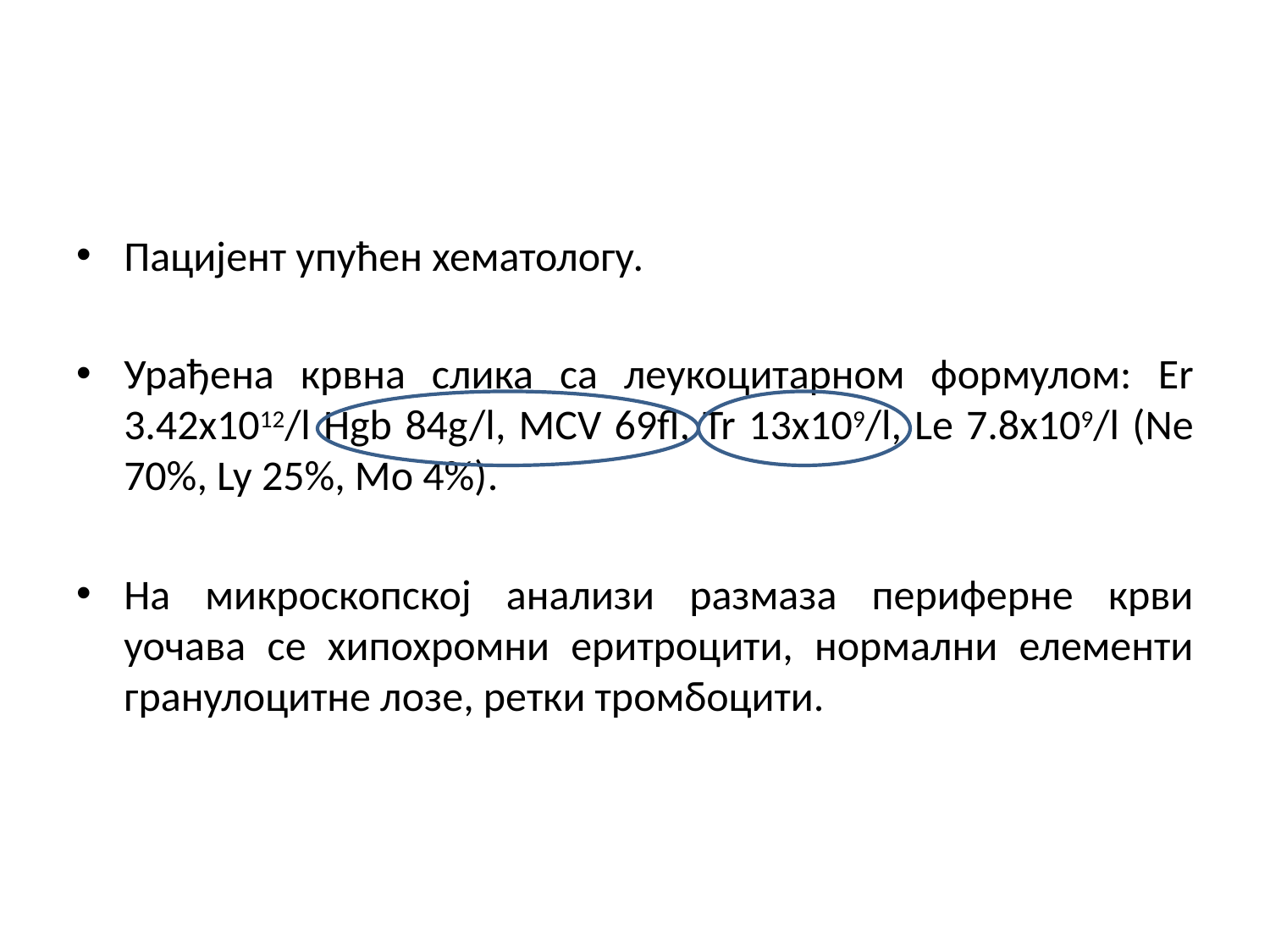

#
Пацијент упућен хематологу.

Урађена крвна слика са леукоцитарном формулом: Er 3.42x1012/l Hgb 84g/l, МCV 69fl, Tr 13x109/l, Le 7.8x109/l (Ne 70%, Ly 25%, Mo 4%).

На микроскопској анализи размаза периферне крви уочава се хипохромни еритроцити, нормални елементи гранулоцитне лозе, ретки тромбоцити.